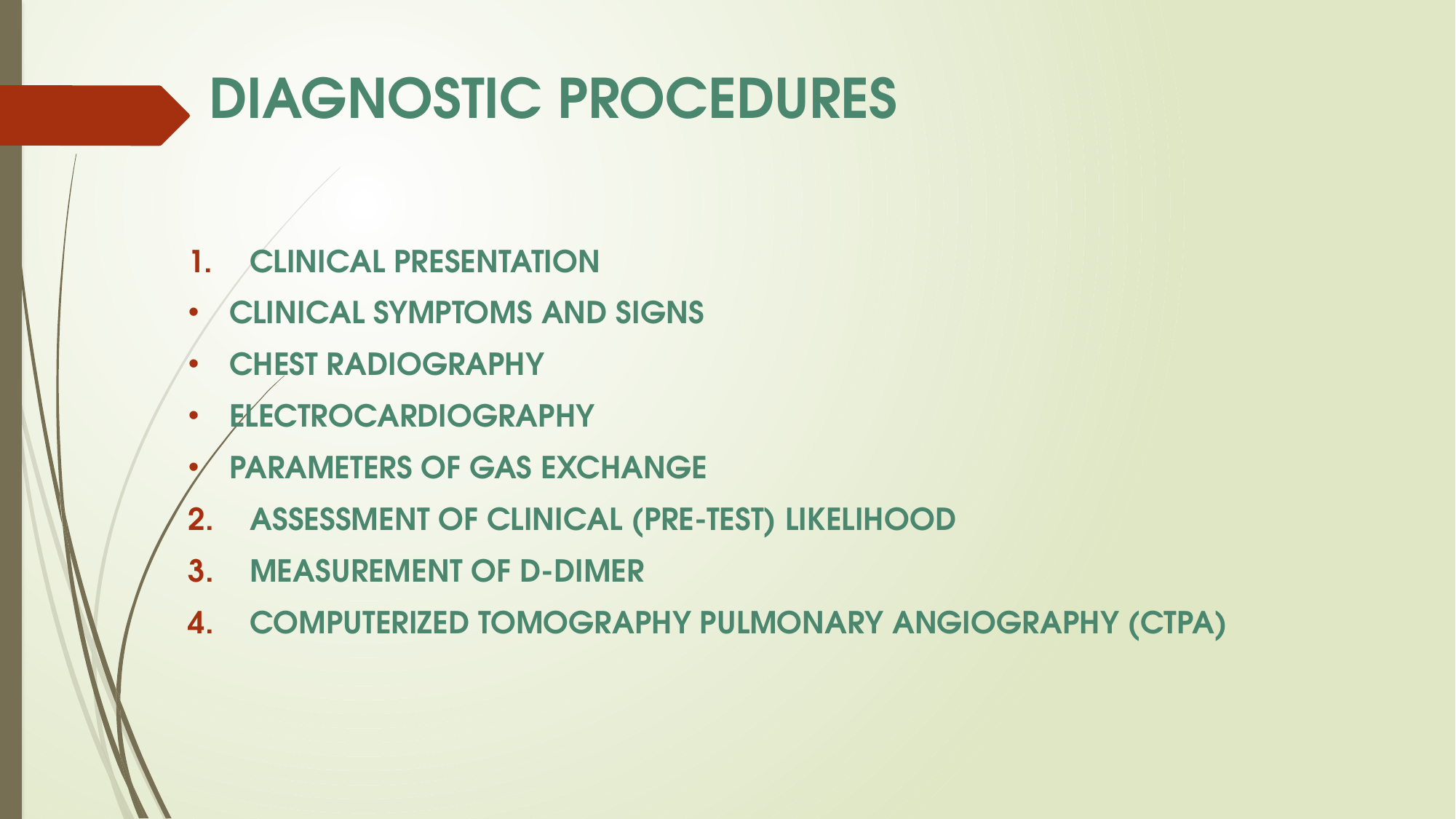

# DIAGNOSTIC PROCEDURES
CLINICAL PRESENTATION
CLINICAL SYMPTOMS AND SIGNS
CHEST RADIOGRAPHY
ELECTROCARDIOGRAPHY
PARAMETERS OF GAS EXCHANGE
ASSESSMENT OF CLINICAL (PRE-TEST) LIKELIHOOD
MEASUREMENT OF D-DIMER
COMPUTERIZED TOMOGRAPHY PULMONARY ANGIOGRAPHY (CTPA)